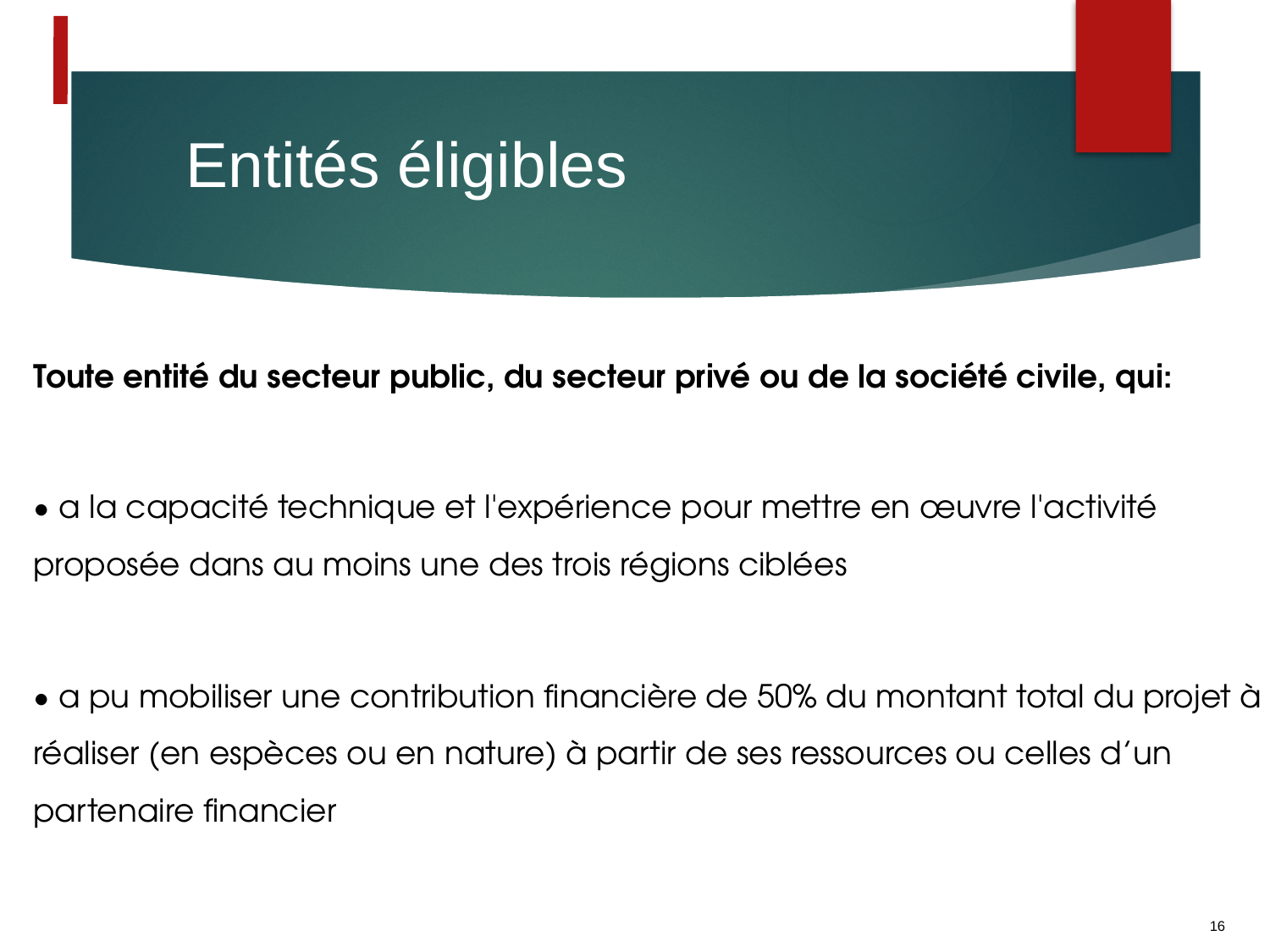

# Entités éligibles

Toute entité du secteur public, du secteur privé ou de la société civile, qui:

• a la capacité technique et l'expérience pour mettre en œuvre l'activité proposée dans au moins une des trois régions ciblées
• a pu mobiliser une contribution financière de 50% du montant total du projet à réaliser (en espèces ou en nature) à partir de ses ressources ou celles d’un partenaire financier